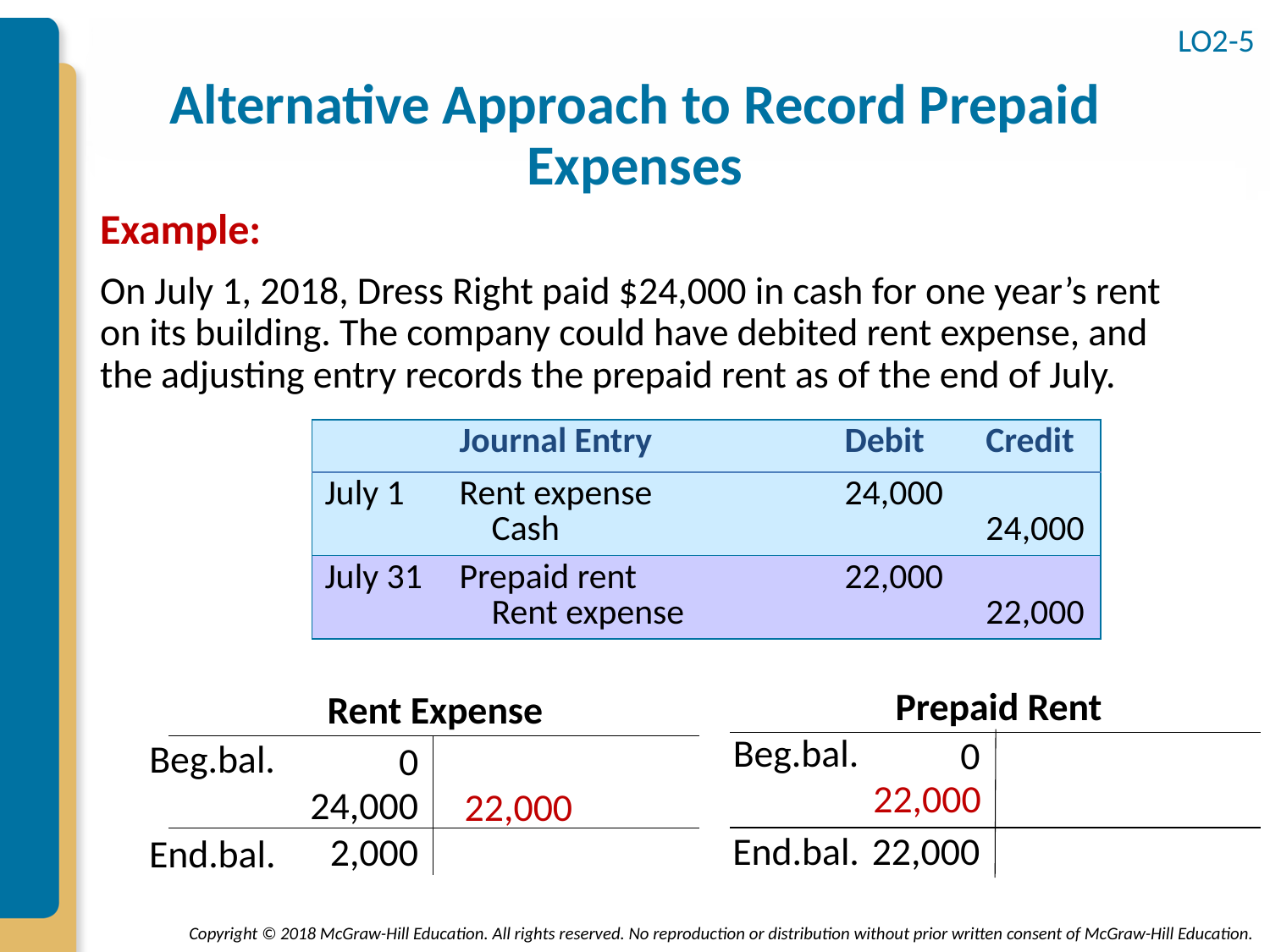

LO2-5
# Alternative Approach to Record Prepaid Expenses
Example:
On July 1, 2018, Dress Right paid $24,000 in cash for one year’s rent on its building. The company could have debited rent expense, and the adjusting entry records the prepaid rent as of the end of July.
|  | Journal Entry | Debit | Credit |
| --- | --- | --- | --- |
| July 1 | Rent expense Cash | 24,000 | 24,000 |
| July 31 | Prepaid rent Rent expense | 22,000 | 22,000 |
Prepaid Rent
Beg.bal.
0
End.bal.
22,000
Rent Expense
Beg.bal.
0
24,000
End.bal.
2,000
22,000
22,000